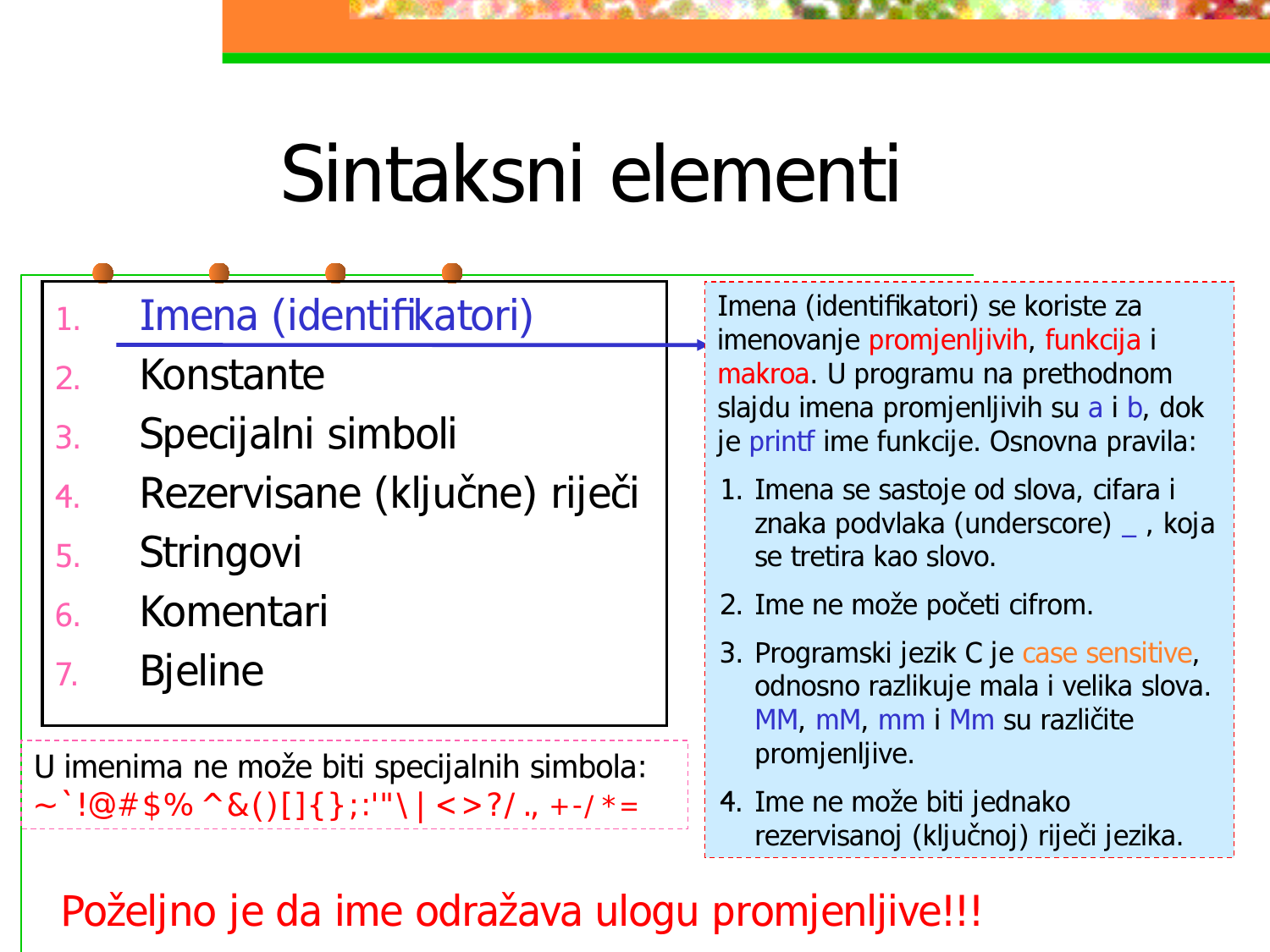

# Sintaksni elementi
Imena (identifikatori)
Konstante
Specijalni simboli
Rezervisane (ključne) riječi
Stringovi
Komentari
Bjeline
Imena (identifikatori) se koriste za imenovanje promjenljivih, funkcija i makroa. U programu na prethodnom slajdu imena promjenljivih su a i b, dok je printf ime funkcije. Osnovna pravila:
Imena se sastoje od slova, cifara i znaka podvlaka (underscore) _ , koja se tretira kao slovo.
Ime ne može početi cifrom.
Programski jezik C je case sensitive, odnosno razlikuje mala i velika slova. MM, mM, mm i Mm su različite promjenljive.
Ime ne može biti jednako rezervisanoj (ključnoj) riječi jezika.

U imenima ne može biti specijalnih simbola: ~`!@#$%^&()[]{};:'"\|<>?/., +-/*=
Poželjno je da ime odražava ulogu promjenljive!!!